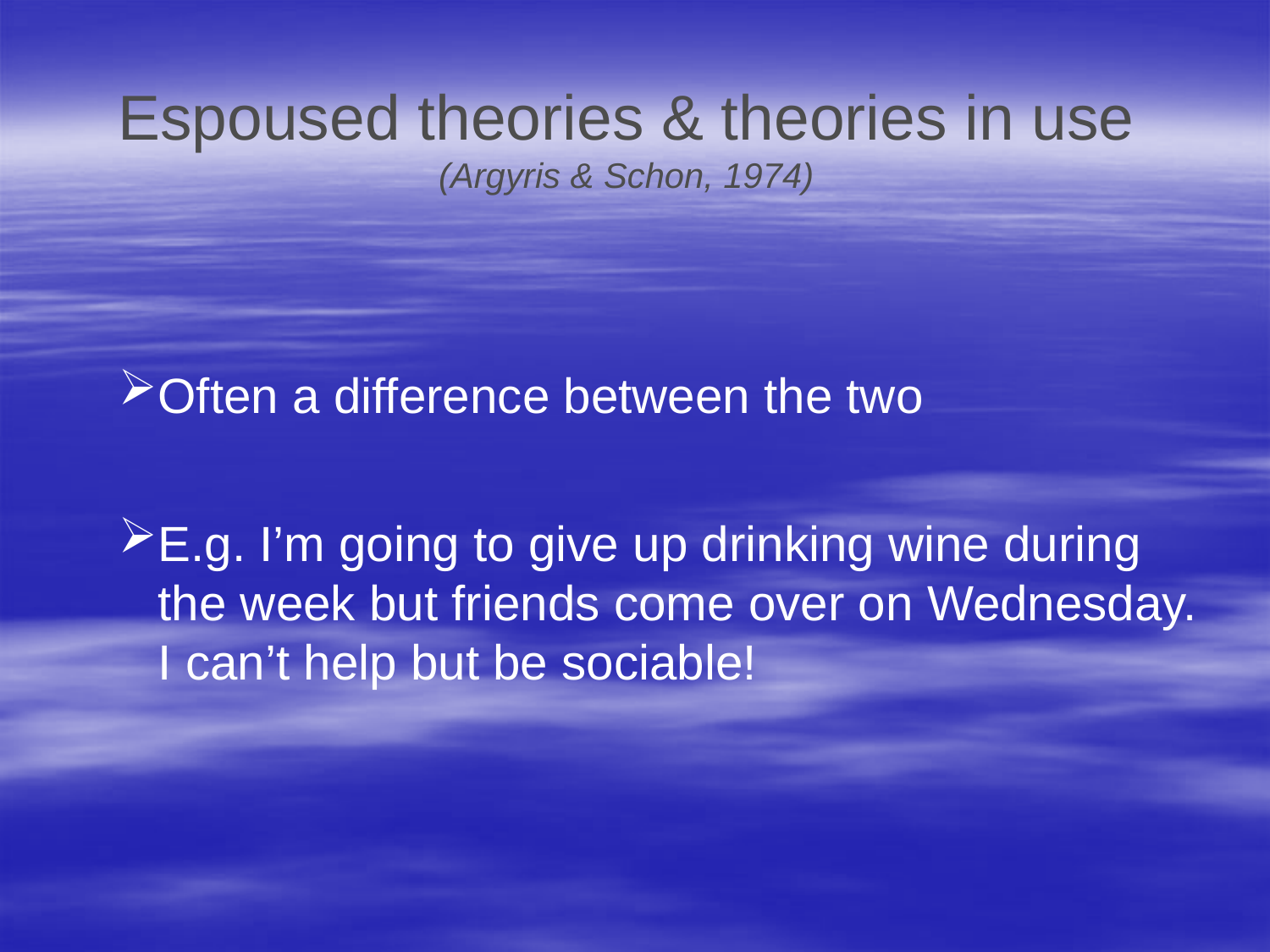

# Espoused theories & theories in use (Argyris & Schon, 1974)

Often a difference between the two

E.g. I’m going to give up drinking wine during the week but friends come over on Wednesday. I can’t help but be sociable!